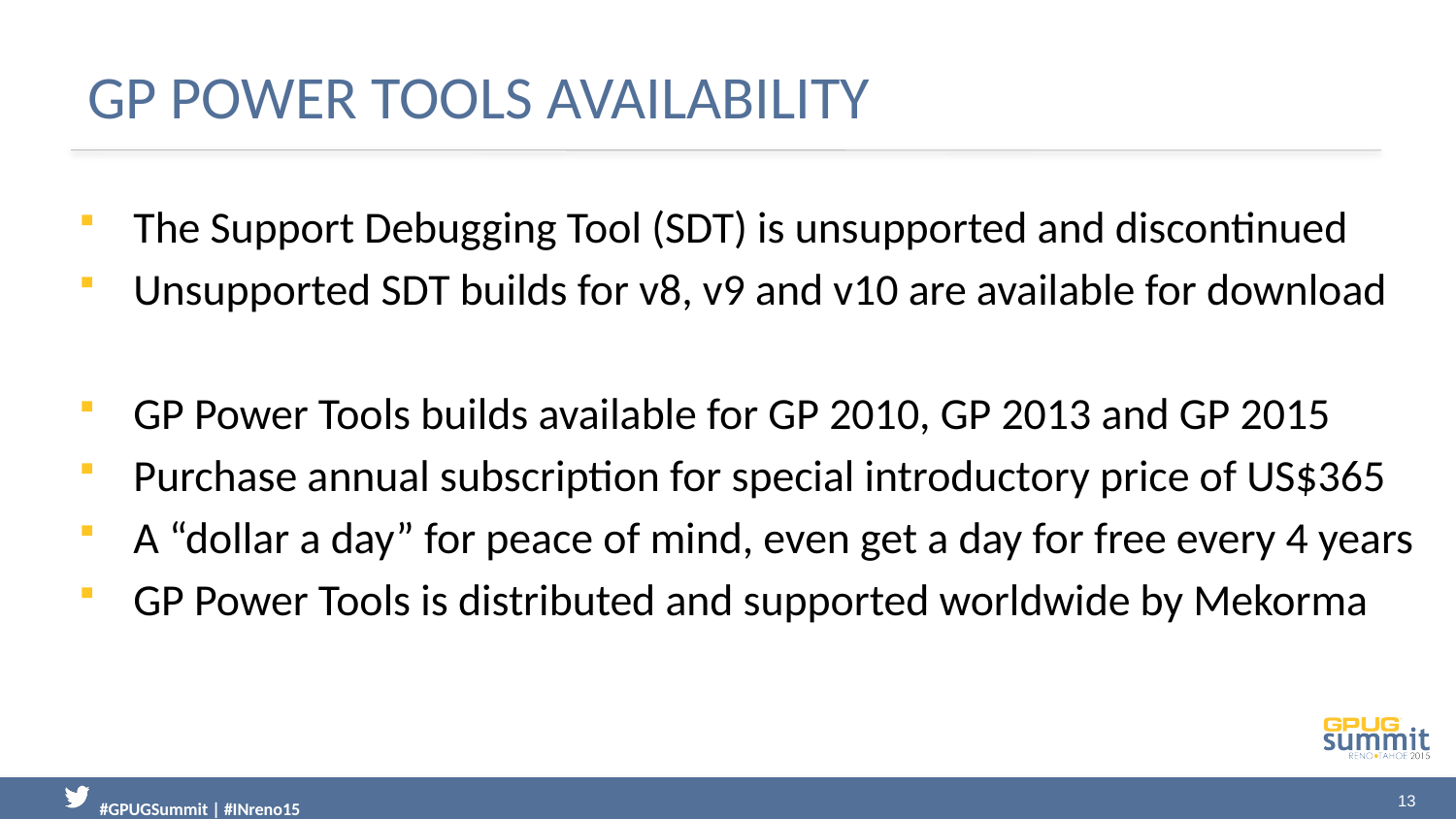

# GP Power Tools Availability
The Support Debugging Tool (SDT) is unsupported and discontinued
Unsupported SDT builds for v8, v9 and v10 are available for download

GP Power Tools builds available for GP 2010, GP 2013 and GP 2015
Purchase annual subscription for special introductory price of US$365
A “dollar a day” for peace of mind, even get a day for free every 4 years
GP Power Tools is distributed and supported worldwide by Mekorma
13